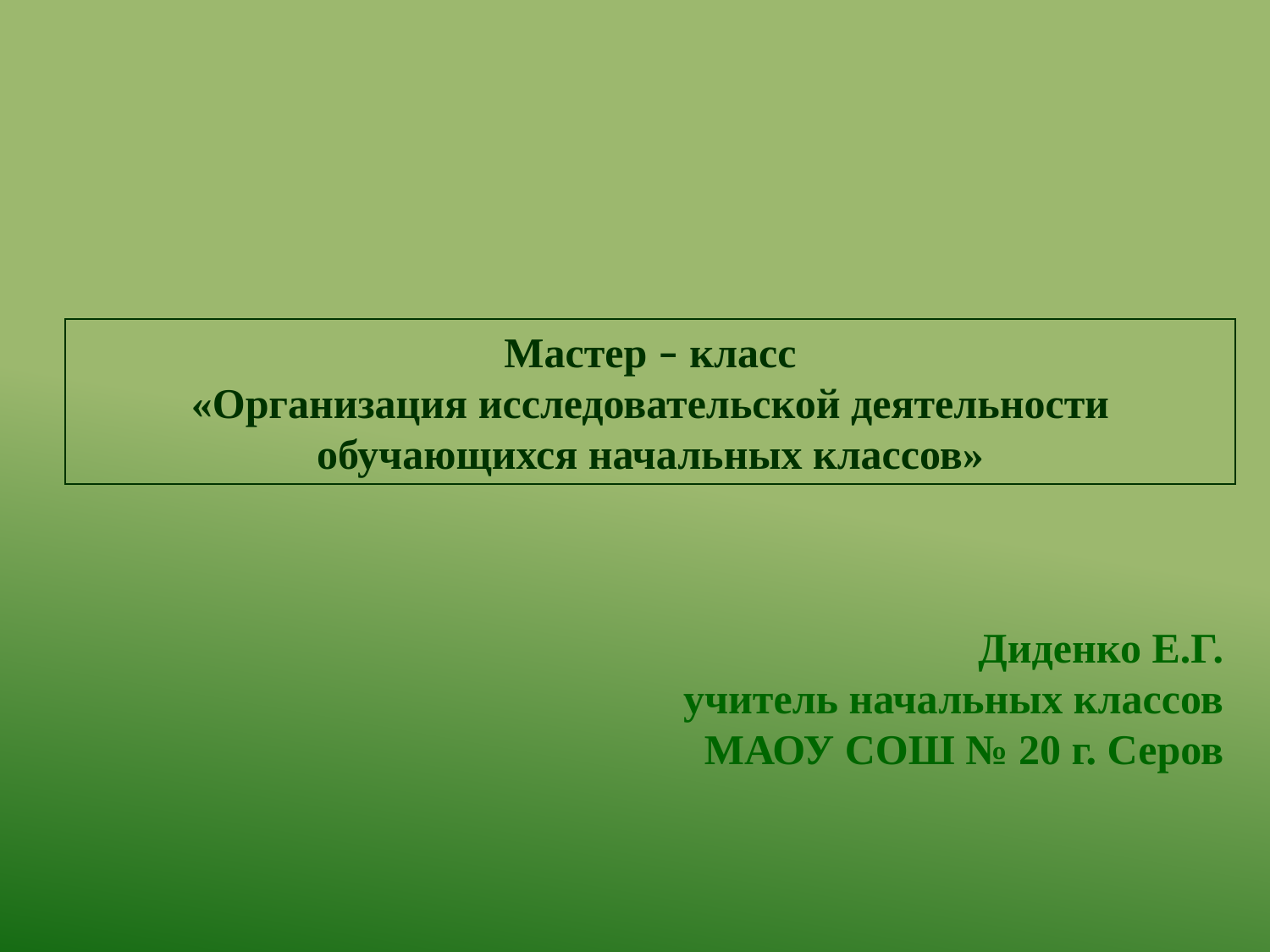

Мастер – класс
«Организация исследовательской деятельности обучающихся начальных классов»
Диденко Е.Г.
учитель начальных классов
МАОУ СОШ № 20 г. Серов